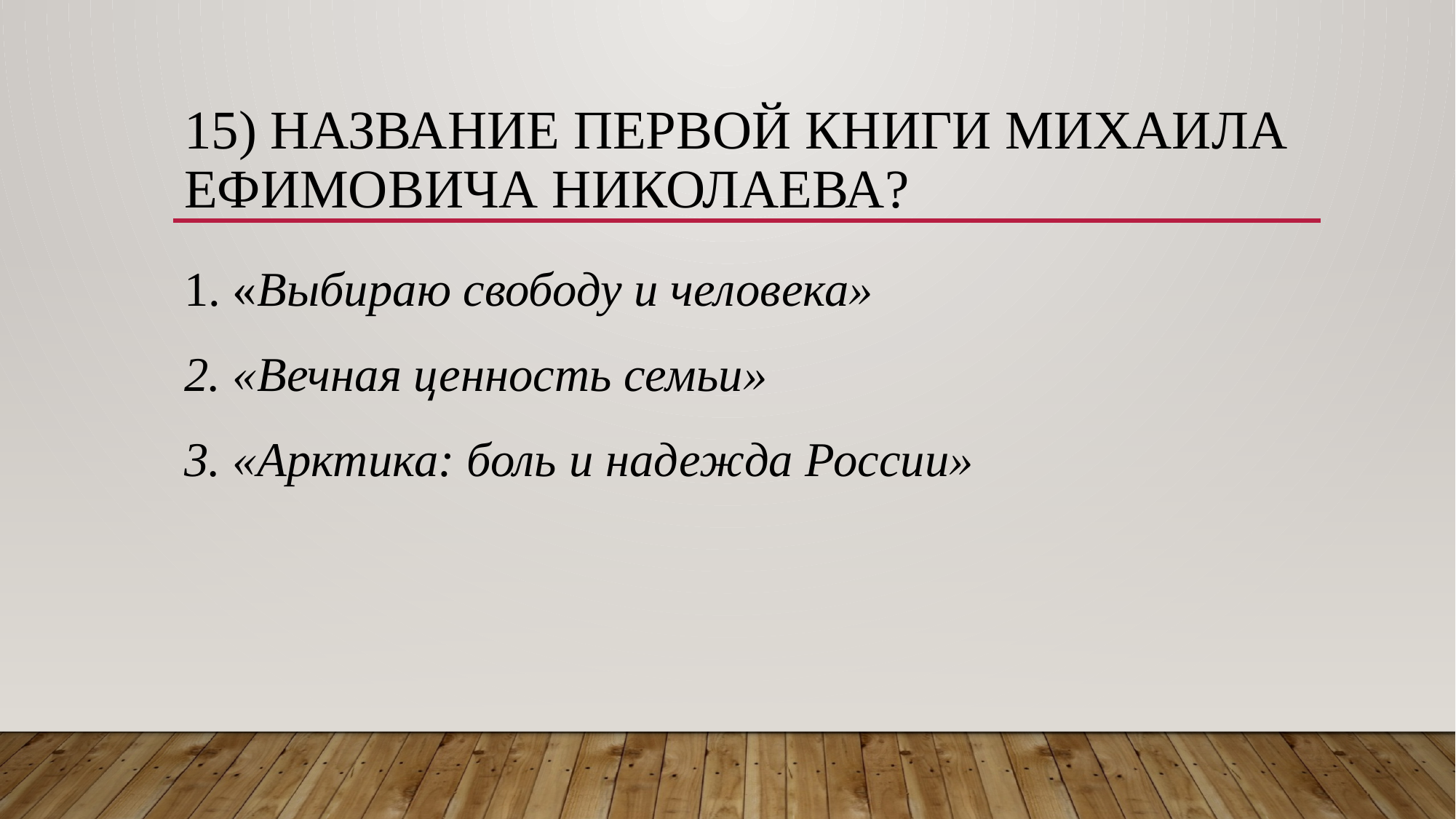

# 15) Название первой книги Михаила Ефимовича Николаева?
1. «Выбираю свободу и человека»
2. «Вечная ценность семьи»
3. «Арктика: боль и надежда России»